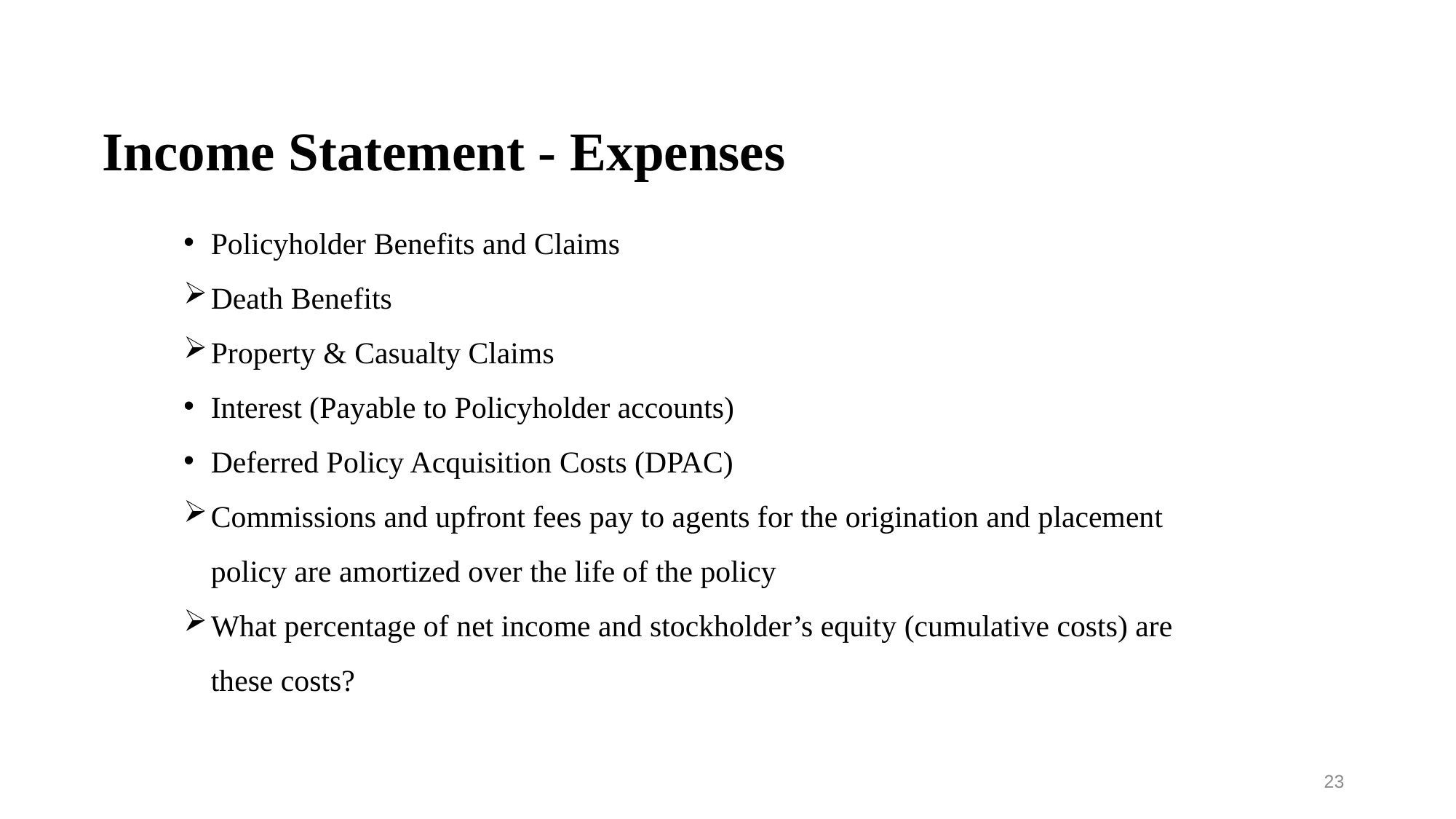

# Income Statement - Expenses
Policyholder Benefits and Claims
Death Benefits
Property & Casualty Claims
Interest (Payable to Policyholder accounts)
Deferred Policy Acquisition Costs (DPAC)
Commissions and upfront fees pay to agents for the origination and placement policy are amortized over the life of the policy
What percentage of net income and stockholder’s equity (cumulative costs) are these costs?
23